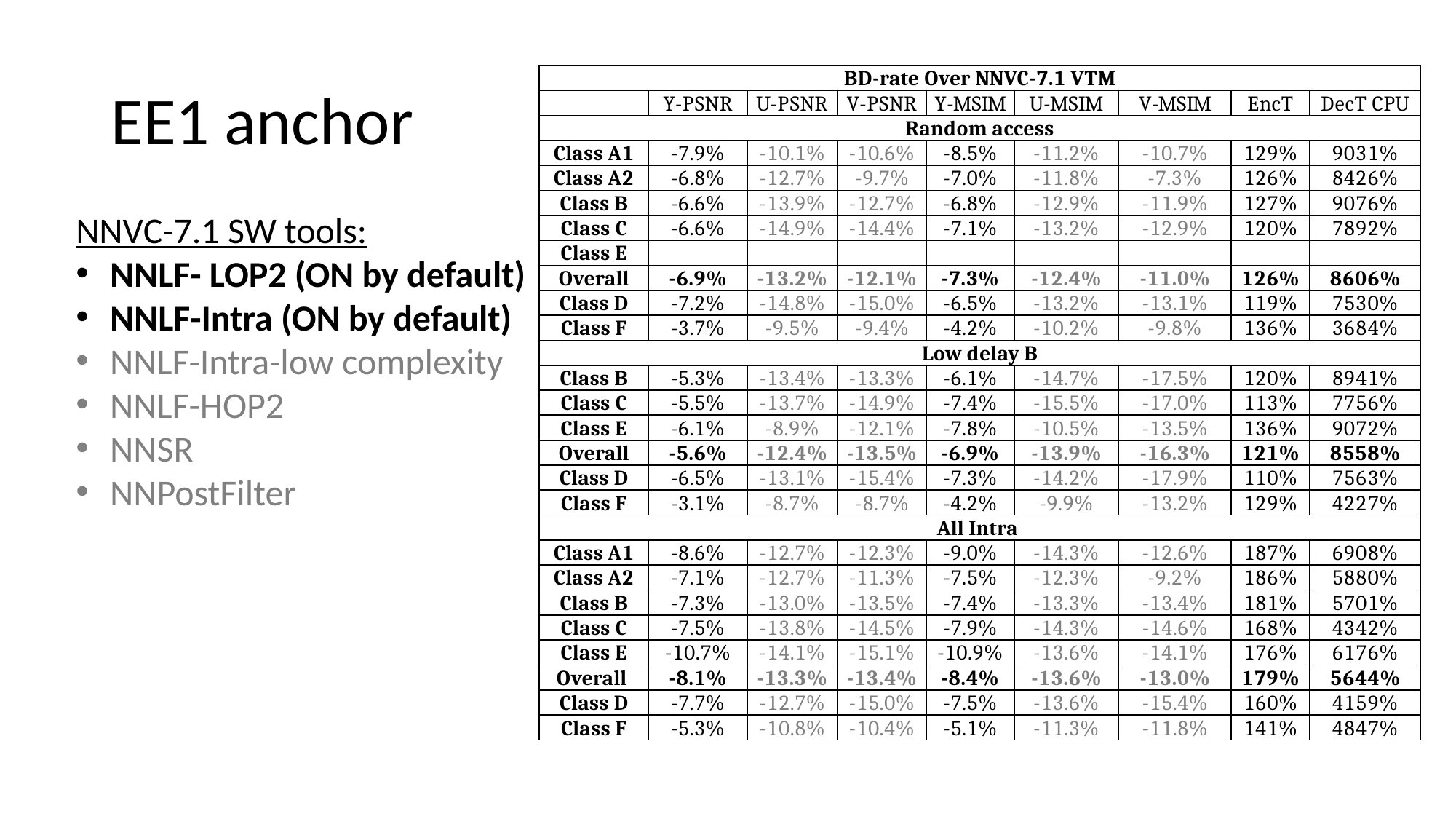

# EE1 anchor
| BD-rate Over NNVC-7.1 VTM |  |  |  |  |  |  |  |  |
| --- | --- | --- | --- | --- | --- | --- | --- | --- |
|  | Y-PSNR | U-PSNR | V-PSNR | Y-MSIM | U-MSIM | V-MSIM | EncT | DecT CPU |
| Random access |  |  |  |  |  |  |  |  |
| Class A1 | -7.9% | -10.1% | -10.6% | -8.5% | -11.2% | -10.7% | 129% | 9031% |
| Class A2 | -6.8% | -12.7% | -9.7% | -7.0% | -11.8% | -7.3% | 126% | 8426% |
| Class B | -6.6% | -13.9% | -12.7% | -6.8% | -12.9% | -11.9% | 127% | 9076% |
| Class C | -6.6% | -14.9% | -14.4% | -7.1% | -13.2% | -12.9% | 120% | 7892% |
| Class E |  |  |  |  |  |  |  |  |
| Overall | -6.9% | -13.2% | -12.1% | -7.3% | -12.4% | -11.0% | 126% | 8606% |
| Class D | -7.2% | -14.8% | -15.0% | -6.5% | -13.2% | -13.1% | 119% | 7530% |
| Class F | -3.7% | -9.5% | -9.4% | -4.2% | -10.2% | -9.8% | 136% | 3684% |
| Low delay B |  |  |  |  |  |  |  |  |
| Class B | -5.3% | -13.4% | -13.3% | -6.1% | -14.7% | -17.5% | 120% | 8941% |
| Class C | -5.5% | -13.7% | -14.9% | -7.4% | -15.5% | -17.0% | 113% | 7756% |
| Class E | -6.1% | -8.9% | -12.1% | -7.8% | -10.5% | -13.5% | 136% | 9072% |
| Overall | -5.6% | -12.4% | -13.5% | -6.9% | -13.9% | -16.3% | 121% | 8558% |
| Class D | -6.5% | -13.1% | -15.4% | -7.3% | -14.2% | -17.9% | 110% | 7563% |
| Class F | -3.1% | -8.7% | -8.7% | -4.2% | -9.9% | -13.2% | 129% | 4227% |
| All Intra |  |  |  |  |  |  |  |  |
| Class A1 | -8.6% | -12.7% | -12.3% | -9.0% | -14.3% | -12.6% | 187% | 6908% |
| Class A2 | -7.1% | -12.7% | -11.3% | -7.5% | -12.3% | -9.2% | 186% | 5880% |
| Class B | -7.3% | -13.0% | -13.5% | -7.4% | -13.3% | -13.4% | 181% | 5701% |
| Class C | -7.5% | -13.8% | -14.5% | -7.9% | -14.3% | -14.6% | 168% | 4342% |
| Class E | -10.7% | -14.1% | -15.1% | -10.9% | -13.6% | -14.1% | 176% | 6176% |
| Overall | -8.1% | -13.3% | -13.4% | -8.4% | -13.6% | -13.0% | 179% | 5644% |
| Class D | -7.7% | -12.7% | -15.0% | -7.5% | -13.6% | -15.4% | 160% | 4159% |
| Class F | -5.3% | -10.8% | -10.4% | -5.1% | -11.3% | -11.8% | 141% | 4847% |
NNVC-7.1 SW tools:
NNLF- LOP2 (ON by default)
NNLF-Intra (ON by default)
NNLF-Intra-low complexity
NNLF-HOP2
NNSR
NNPostFilter